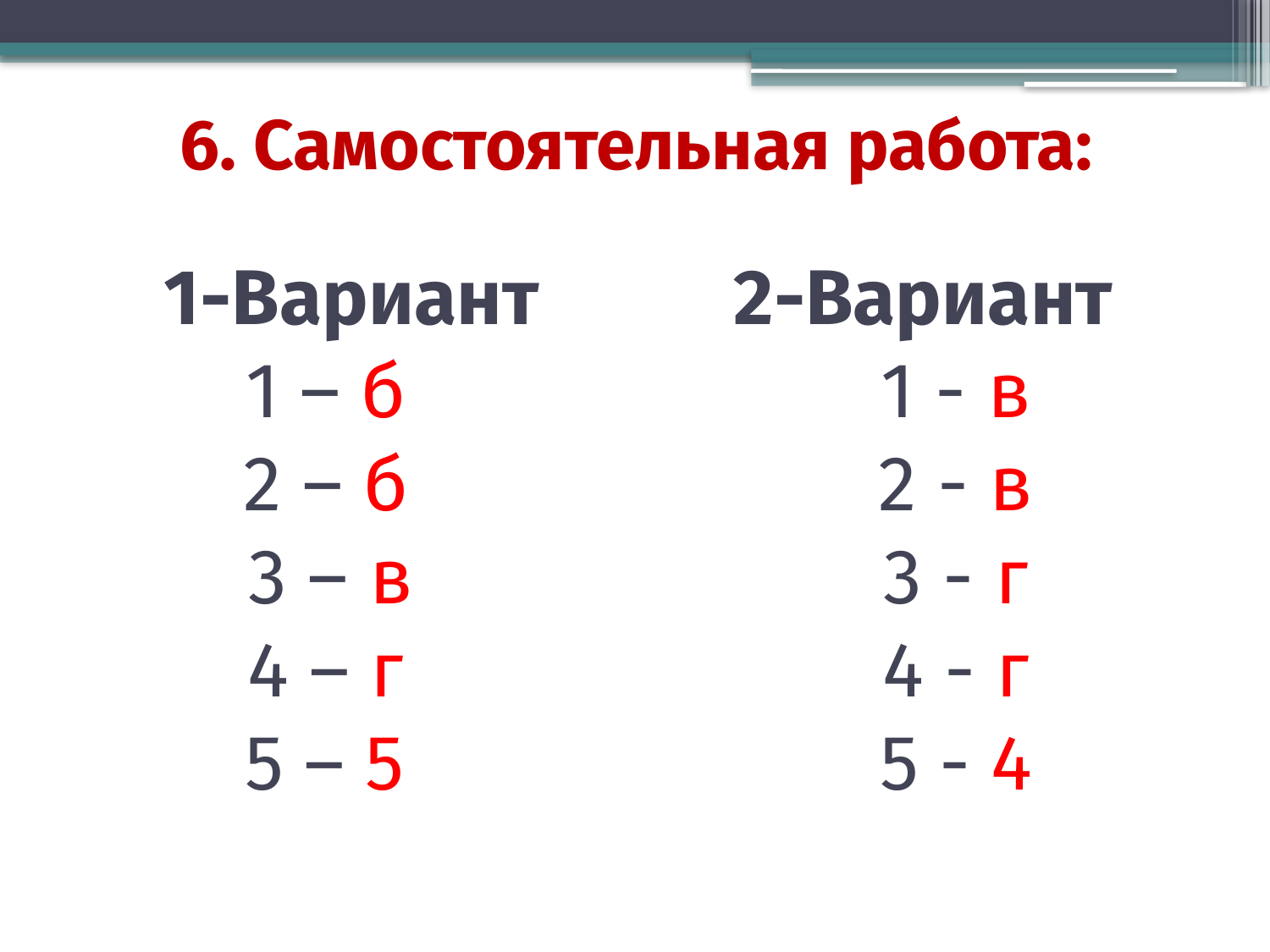

6. Самостоятельная работа:
# 1-Вариант 	   2-Вариант 1 – б				1 - в 2 – б				2 - в 3 – в				3 - г 4 – г				4 - г 5 – 5				5 - 4